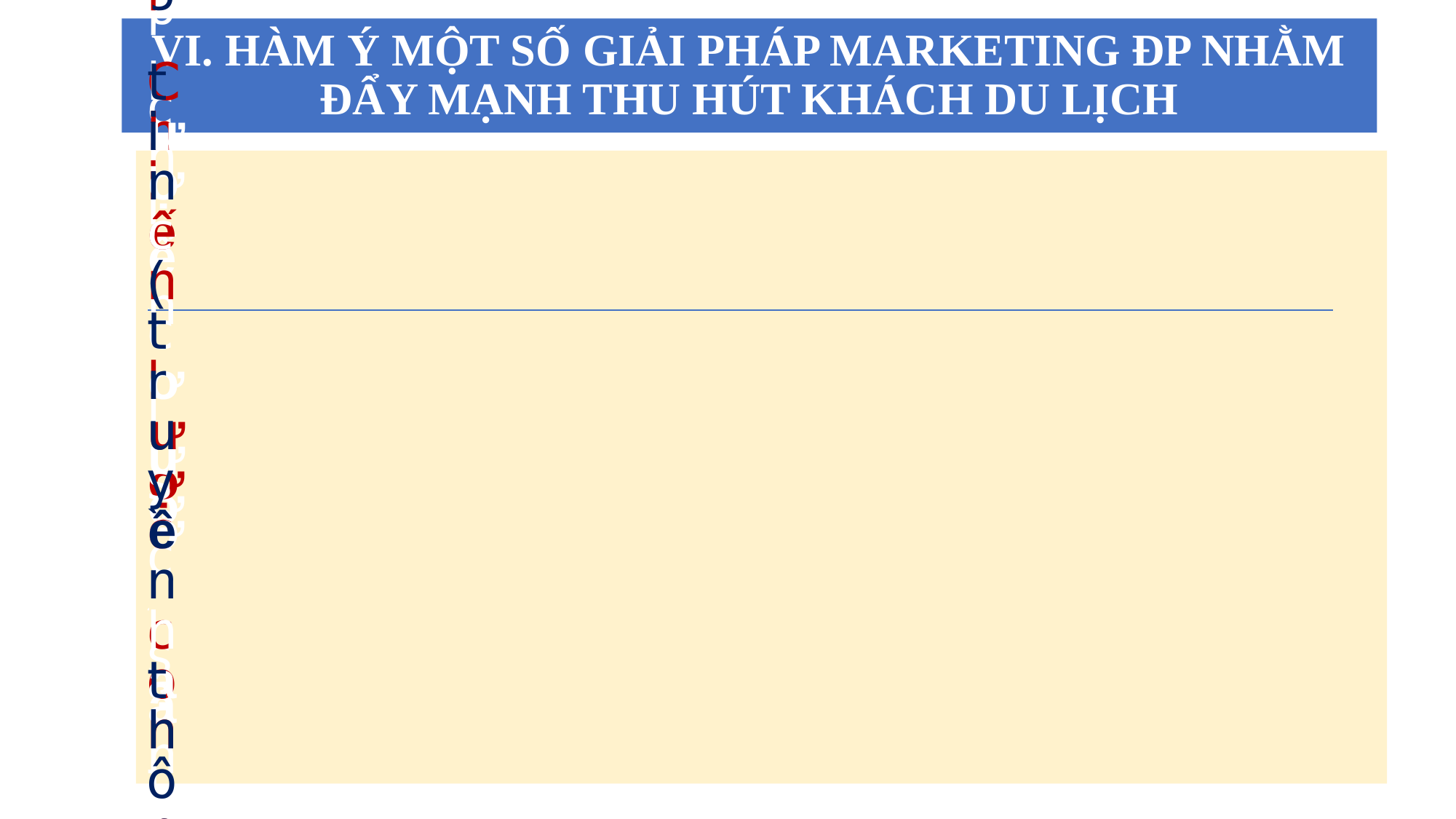

# VI. HÀM Ý MỘT SỐ GIẢI PHÁP MARKETING ĐP NHẰM ĐẨY MẠNH THU HÚT KHÁCH DU LỊCH

%